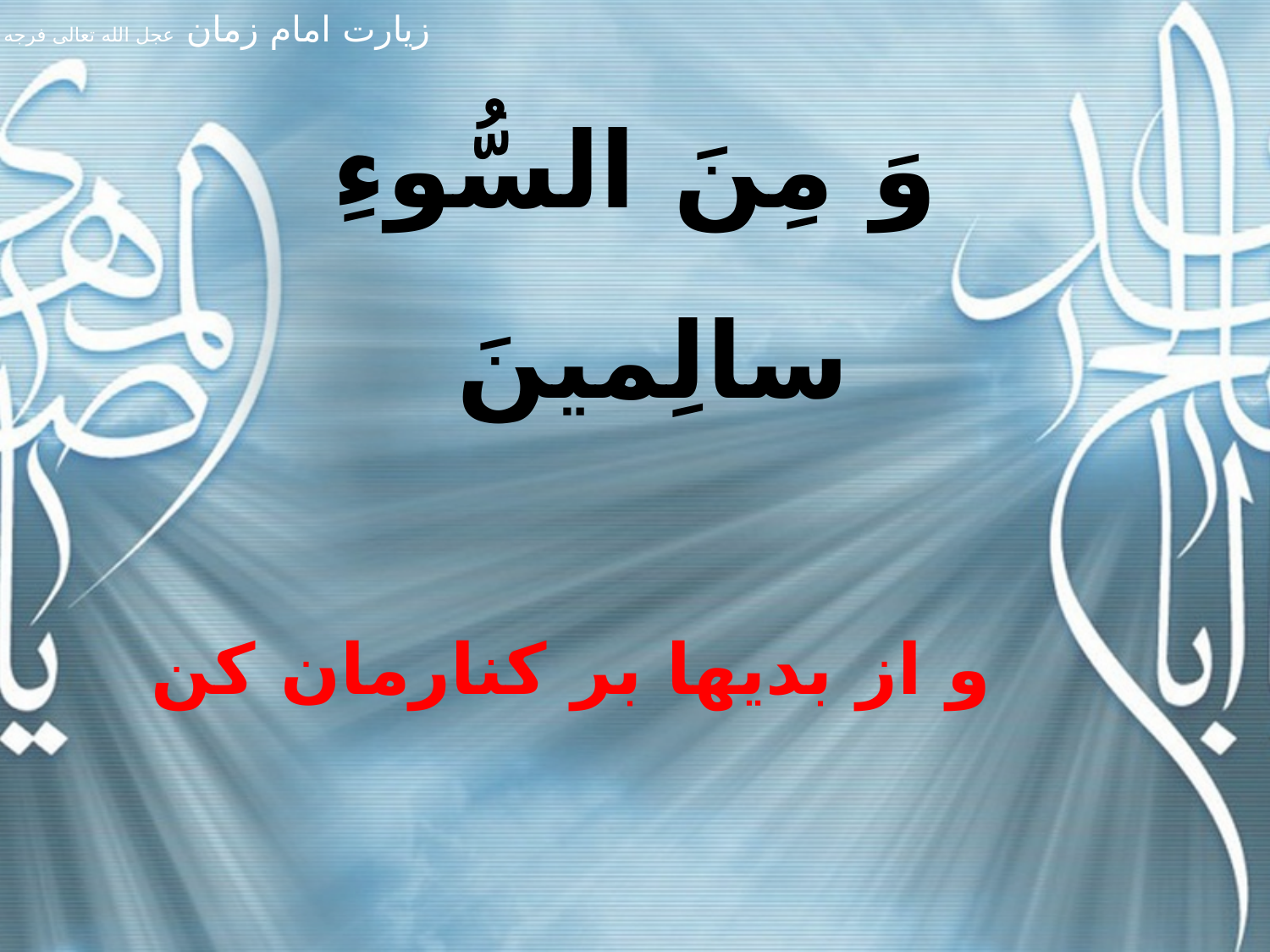

وَ مِنَ السُّوءِ سالِمينَ
و از بديها بر کنارمان کن